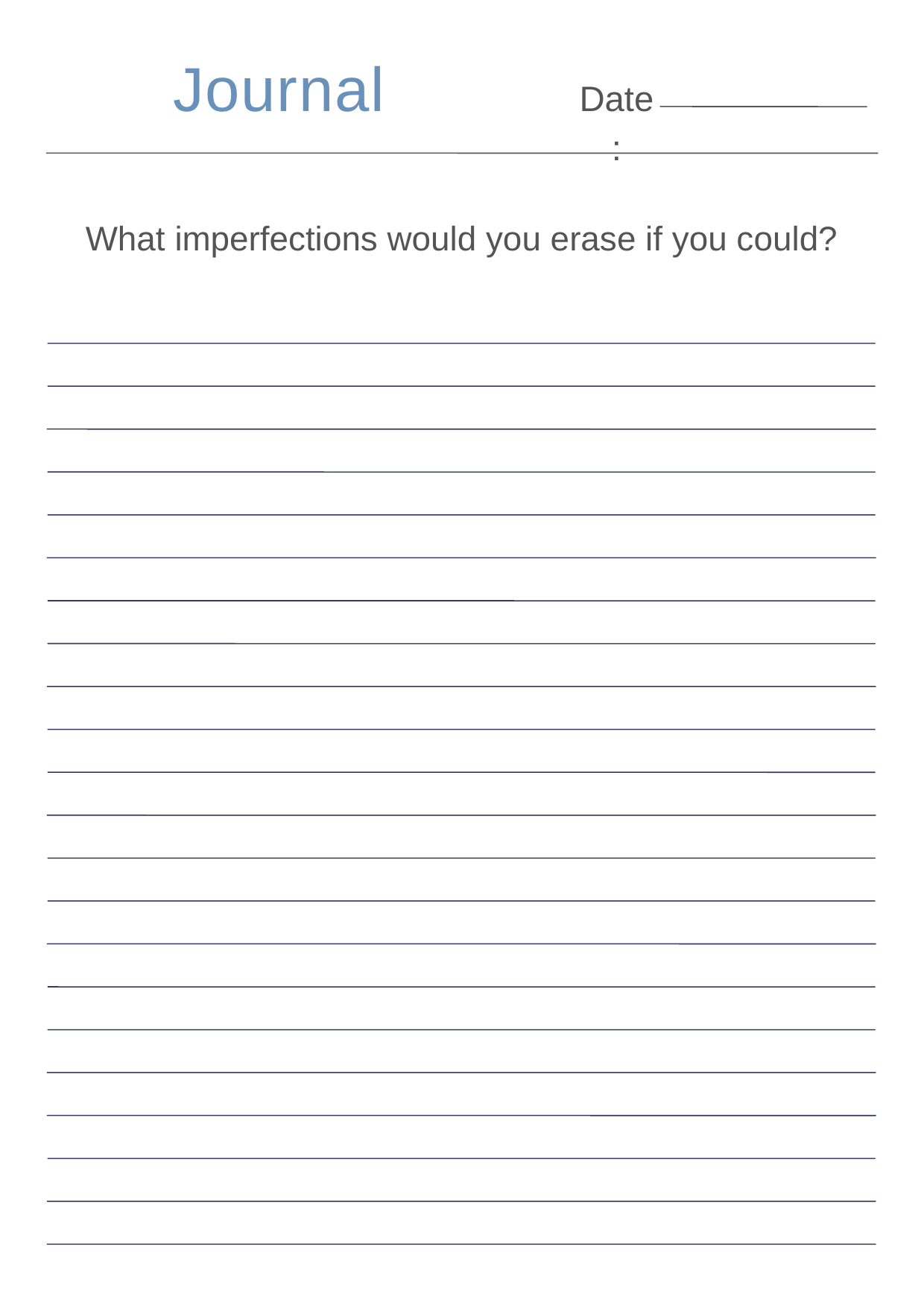

Journal
Date:

What imperfections would you erase if you could?